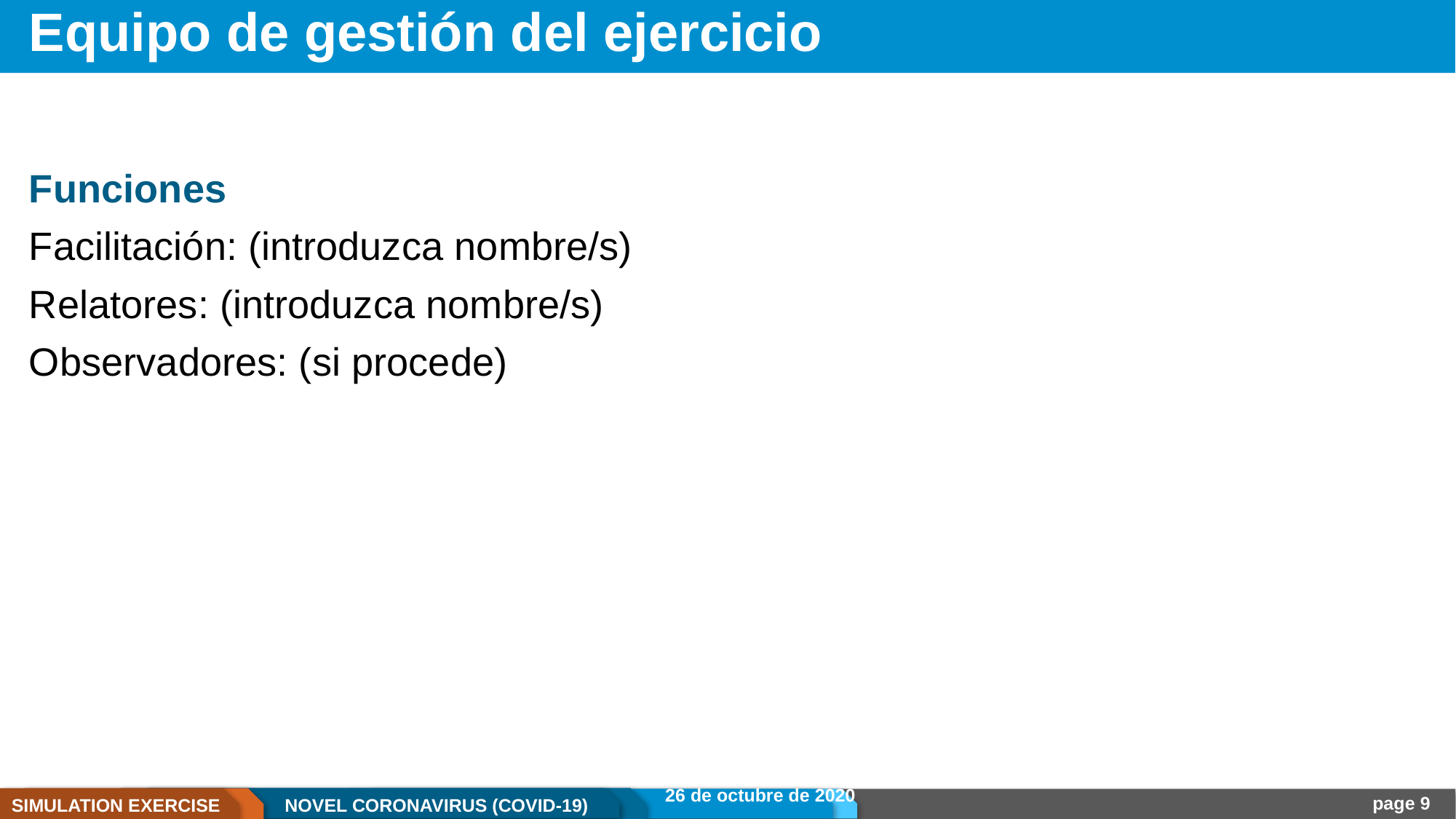

# Equipo de gestión del ejercicio

Funciones
Facilitación: (introduzca nombre/s)
Relatores: (introduzca nombre/s)
Observadores: (si procede)

26 de octubre de 2020